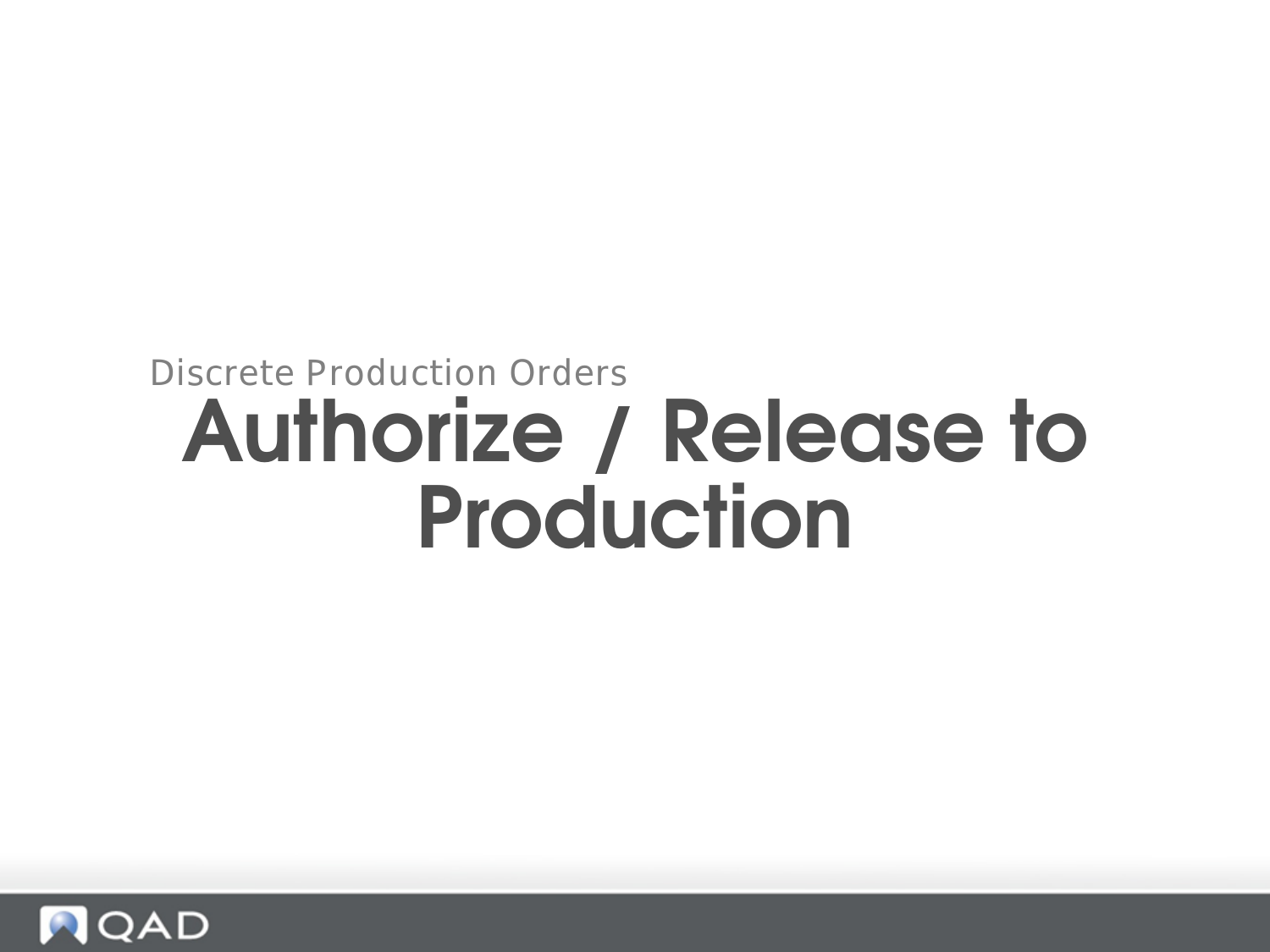

Discrete Production Orders
Authorize / Release to Production